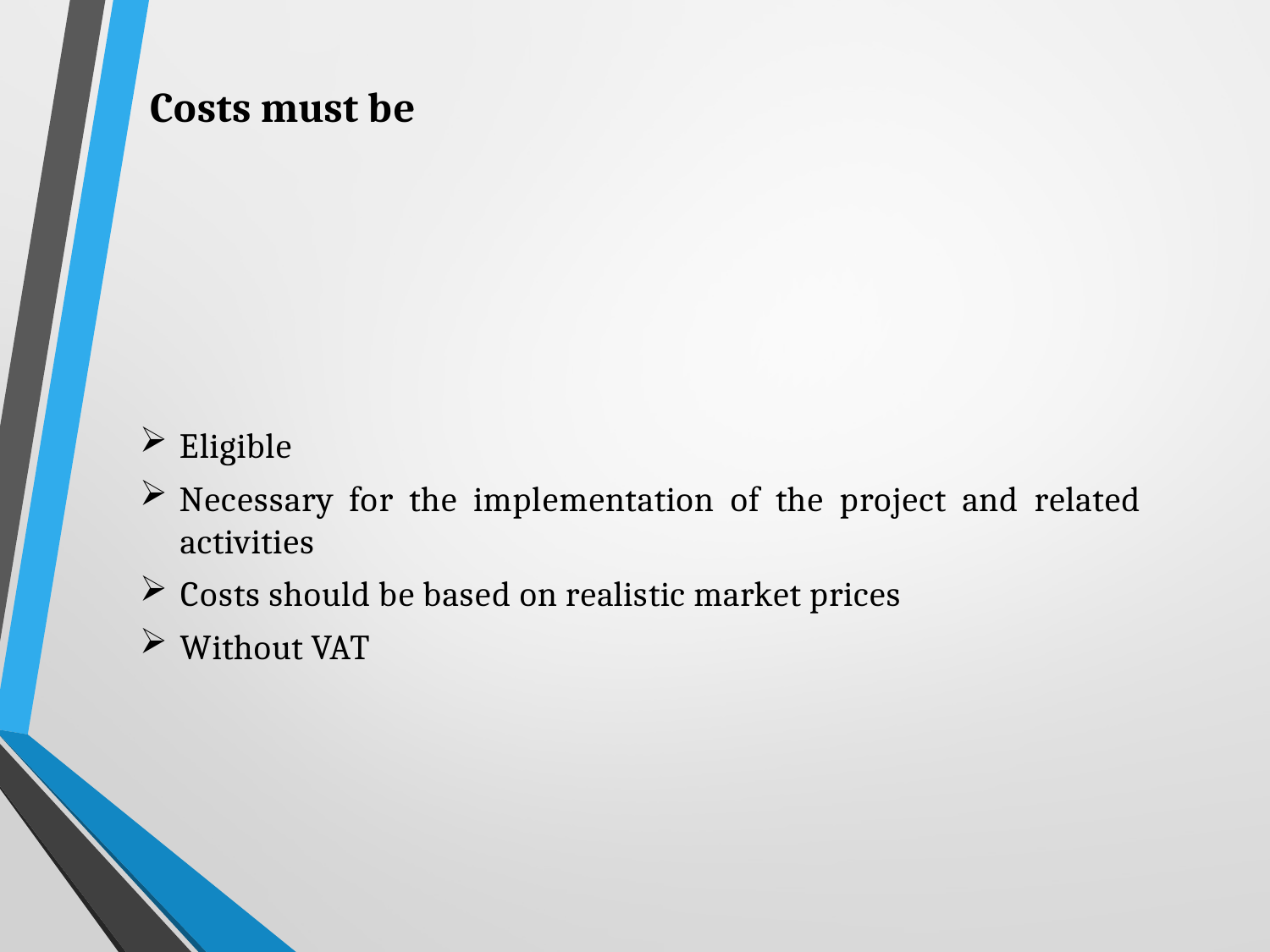

# Costs must be
Eligible
Necessary for the implementation of the project and related activities
Costs should be based on realistic market prices
Without VAT